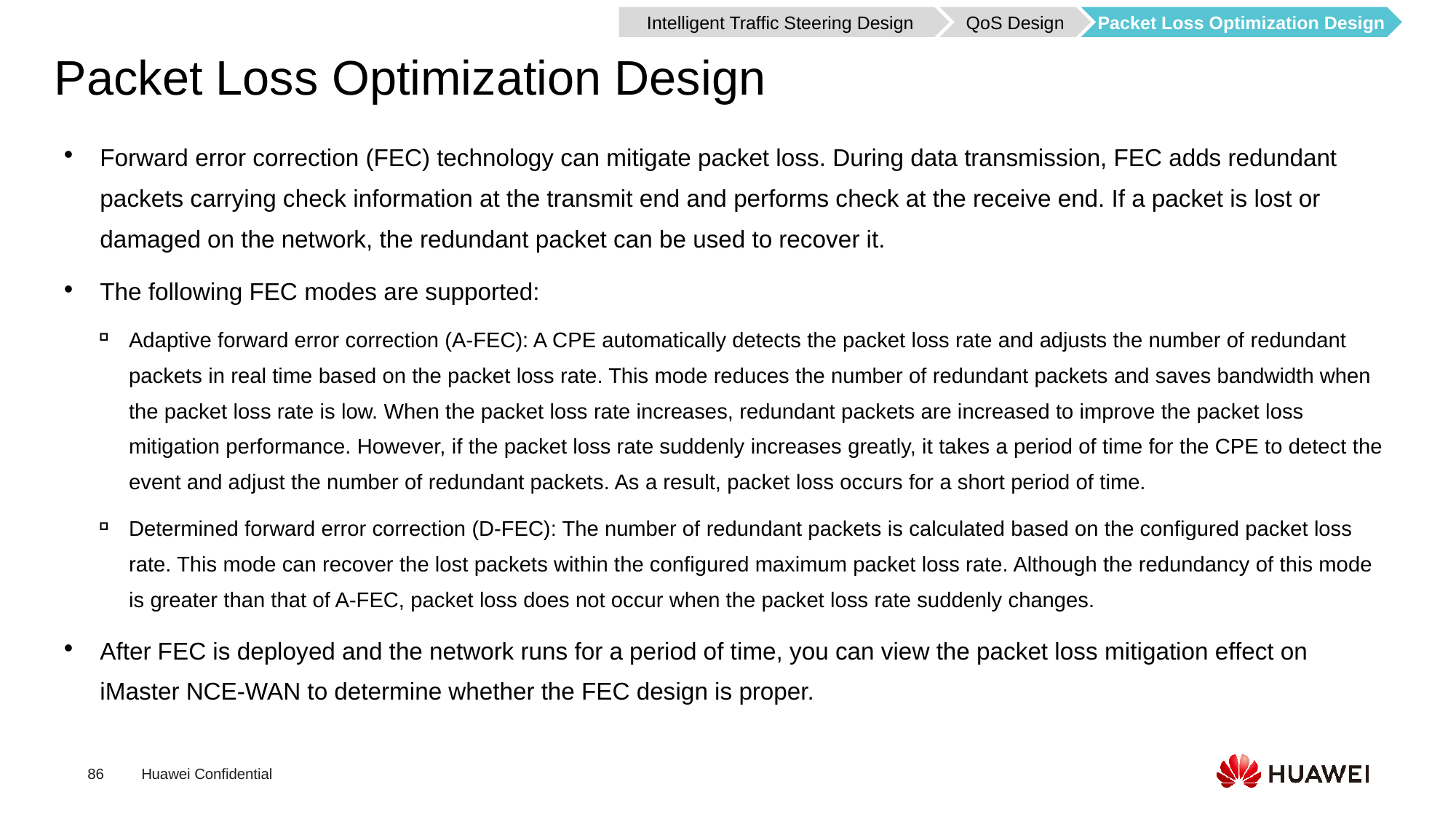

Intelligent Traffic Steering Design
QoS Design
Packet Loss Optimization Design
# Packet Loss Optimization Design
Forward error correction (FEC) technology can mitigate packet loss. During data transmission, FEC adds redundant packets carrying check information at the transmit end and performs check at the receive end. If a packet is lost or damaged on the network, the redundant packet can be used to recover it.
The following FEC modes are supported:
Adaptive forward error correction (A-FEC): A CPE automatically detects the packet loss rate and adjusts the number of redundant packets in real time based on the packet loss rate. This mode reduces the number of redundant packets and saves bandwidth when the packet loss rate is low. When the packet loss rate increases, redundant packets are increased to improve the packet loss mitigation performance. However, if the packet loss rate suddenly increases greatly, it takes a period of time for the CPE to detect the event and adjust the number of redundant packets. As a result, packet loss occurs for a short period of time.
Determined forward error correction (D-FEC): The number of redundant packets is calculated based on the configured packet loss rate. This mode can recover the lost packets within the configured maximum packet loss rate. Although the redundancy of this mode is greater than that of A-FEC, packet loss does not occur when the packet loss rate suddenly changes.
After FEC is deployed and the network runs for a period of time, you can view the packet loss mitigation effect on iMaster NCE-WAN to determine whether the FEC design is proper.